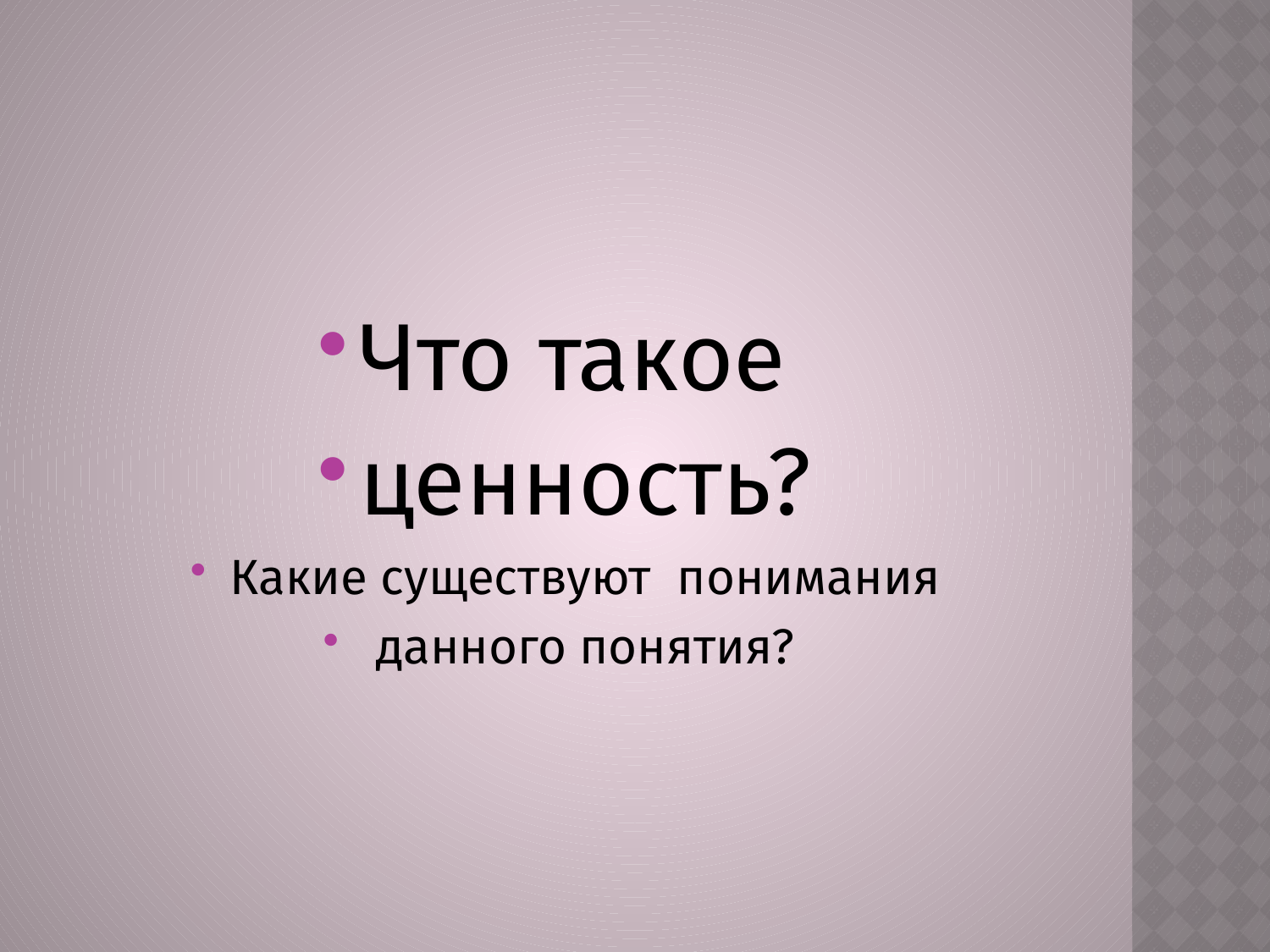

#

Что такое
ценность?
Какие существуют  понимания
 данного понятия?